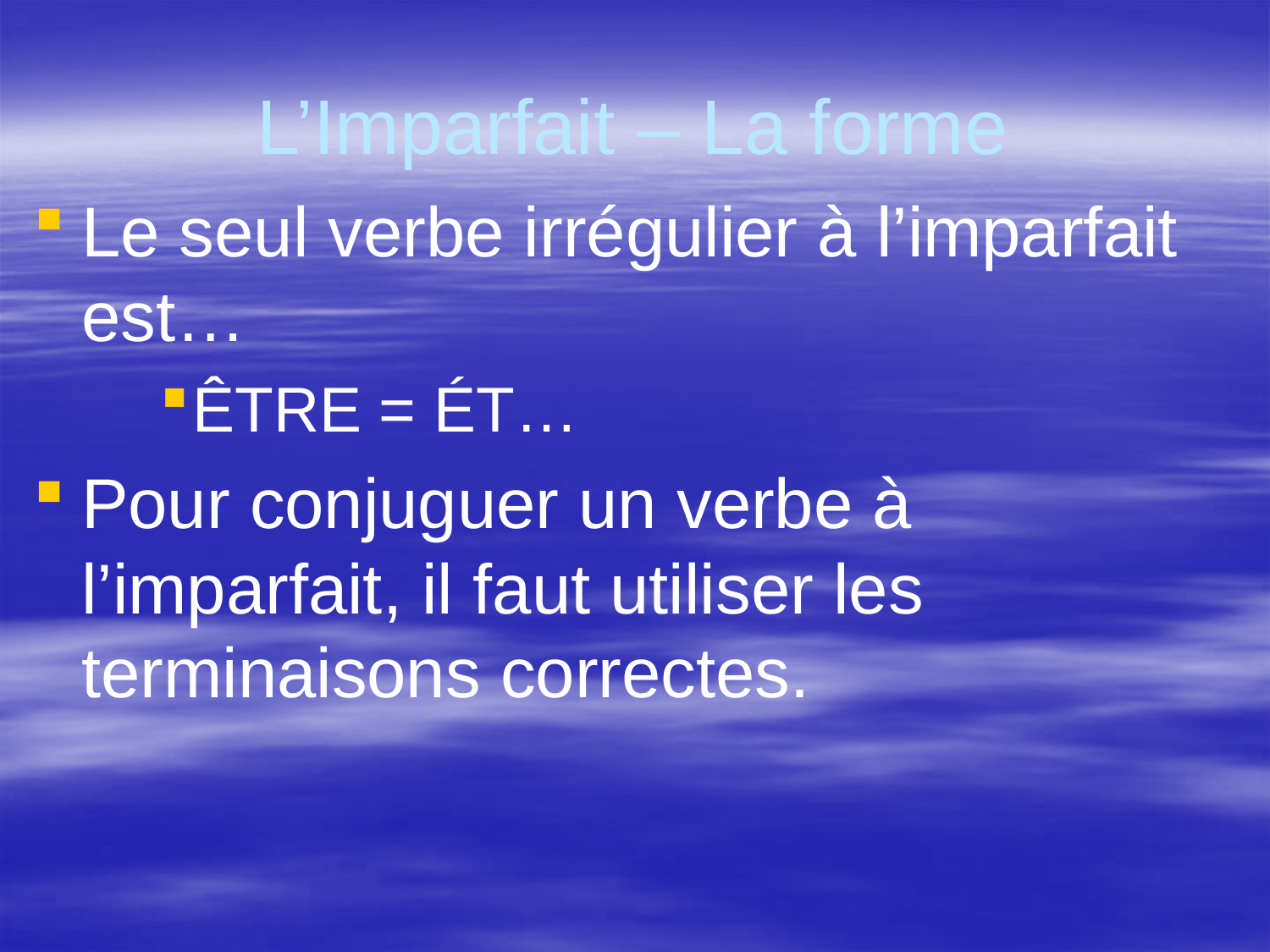

# L’Imparfait – La forme
Le seul verbe irrégulier à l’imparfait est…
ÊTRE = ÉT…
Pour conjuguer un verbe à l’imparfait, il faut utiliser les terminaisons correctes.